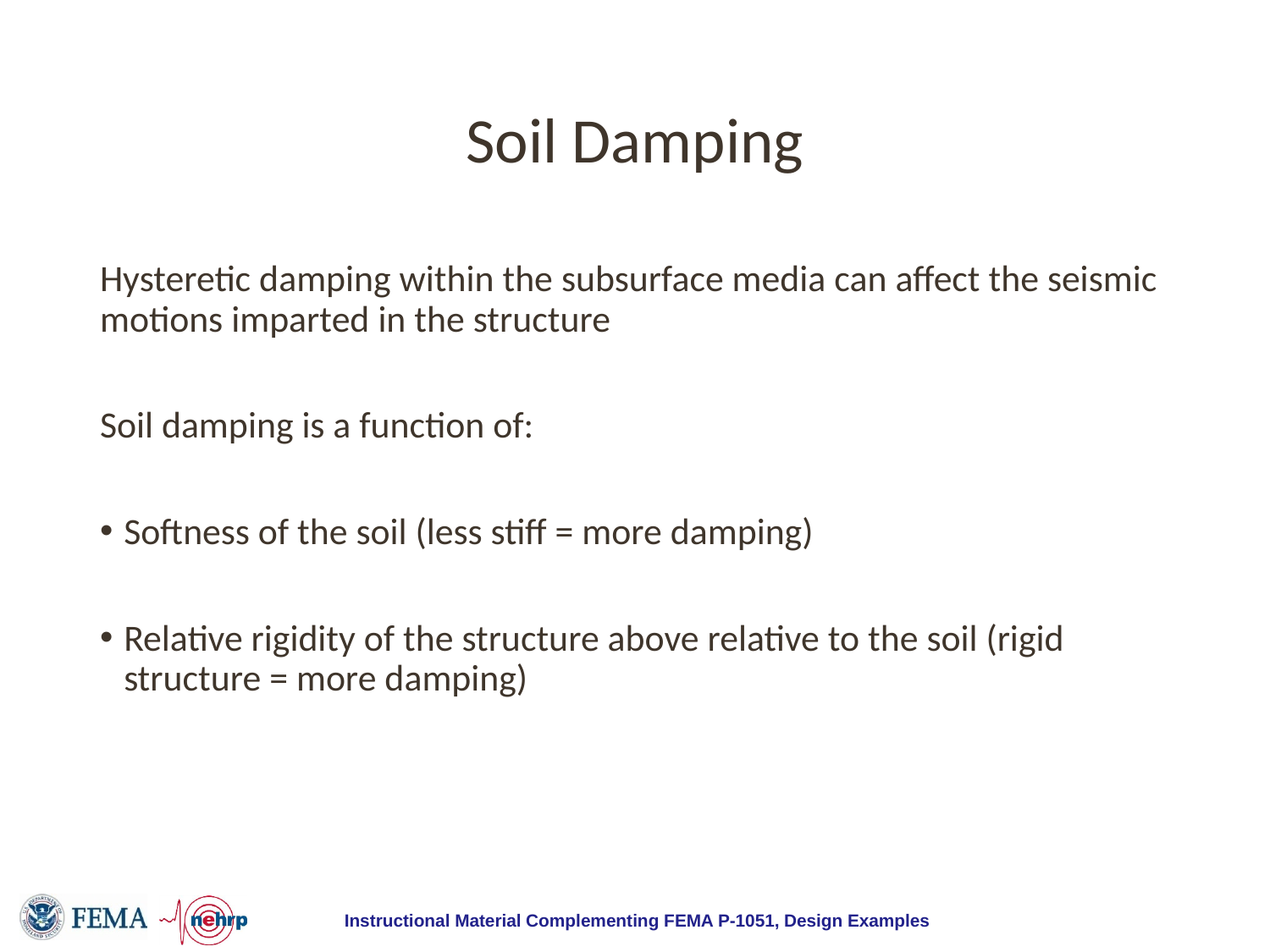

# Soil Damping
Hysteretic damping within the subsurface media can affect the seismic motions imparted in the structure

Soil damping is a function of:

Softness of the soil (less stiff = more damping)

Relative rigidity of the structure above relative to the soil (rigid structure = more damping)